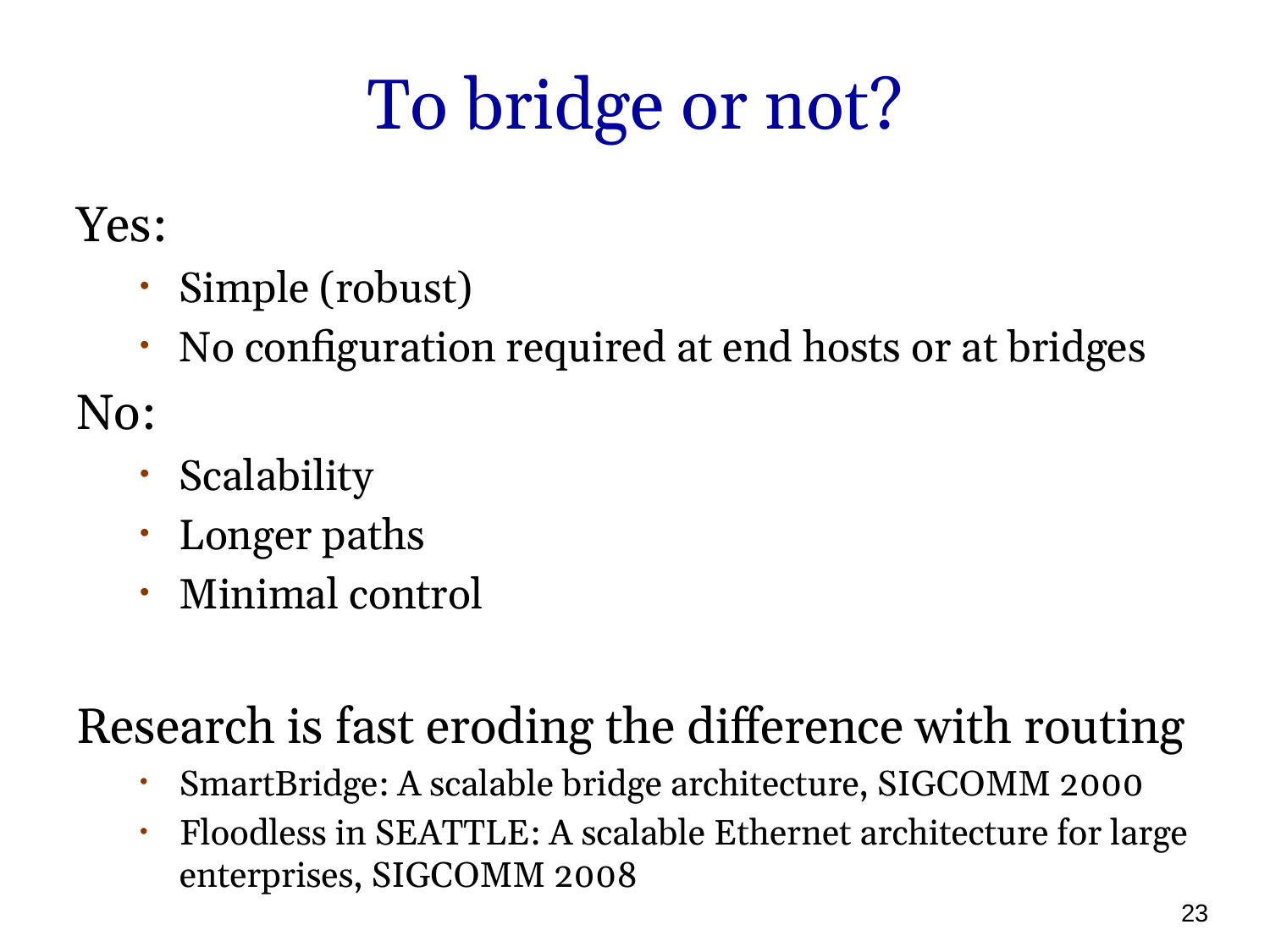

# To bridge or not?
Yes:
Simple (robust)
No configuration required at end hosts or at bridges
No:
Scalability
Longer paths
Minimal control

Research is fast eroding the difference with routing
SmartBridge: A scalable bridge architecture, SIGCOMM 2000
Floodless in SEATTLE: A scalable Ethernet architecture for large enterprises, SIGCOMM 2008
23